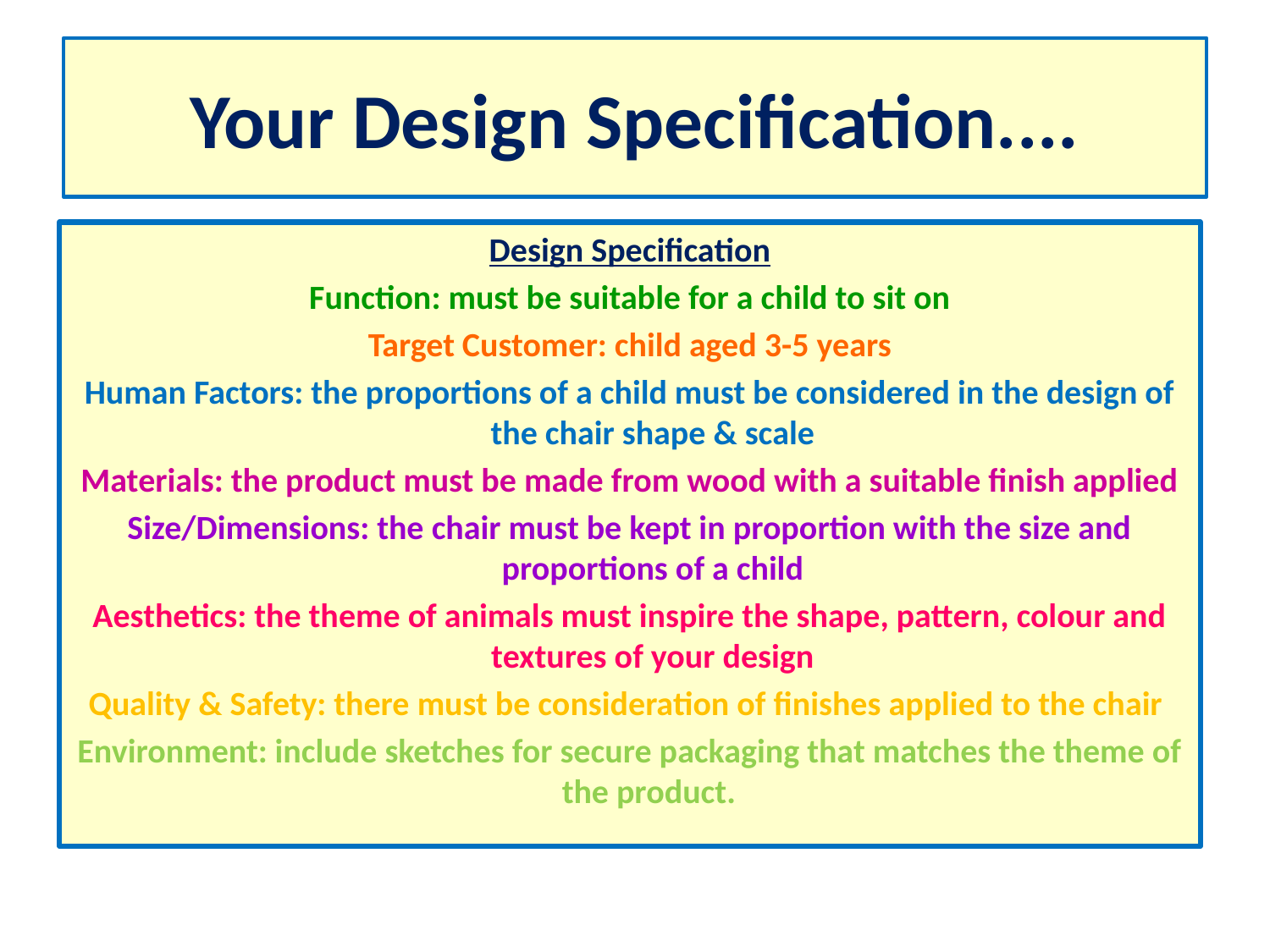

# Your Design Specification....
Design Specification
Function: must be suitable for a child to sit on
Target Customer: child aged 3-5 years
Human Factors: the proportions of a child must be considered in the design of the chair shape & scale
Materials: the product must be made from wood with a suitable finish applied
Size/Dimensions: the chair must be kept in proportion with the size and proportions of a child
Aesthetics: the theme of animals must inspire the shape, pattern, colour and textures of your design
Quality & Safety: there must be consideration of finishes applied to the chair
Environment: include sketches for secure packaging that matches the theme of the product.